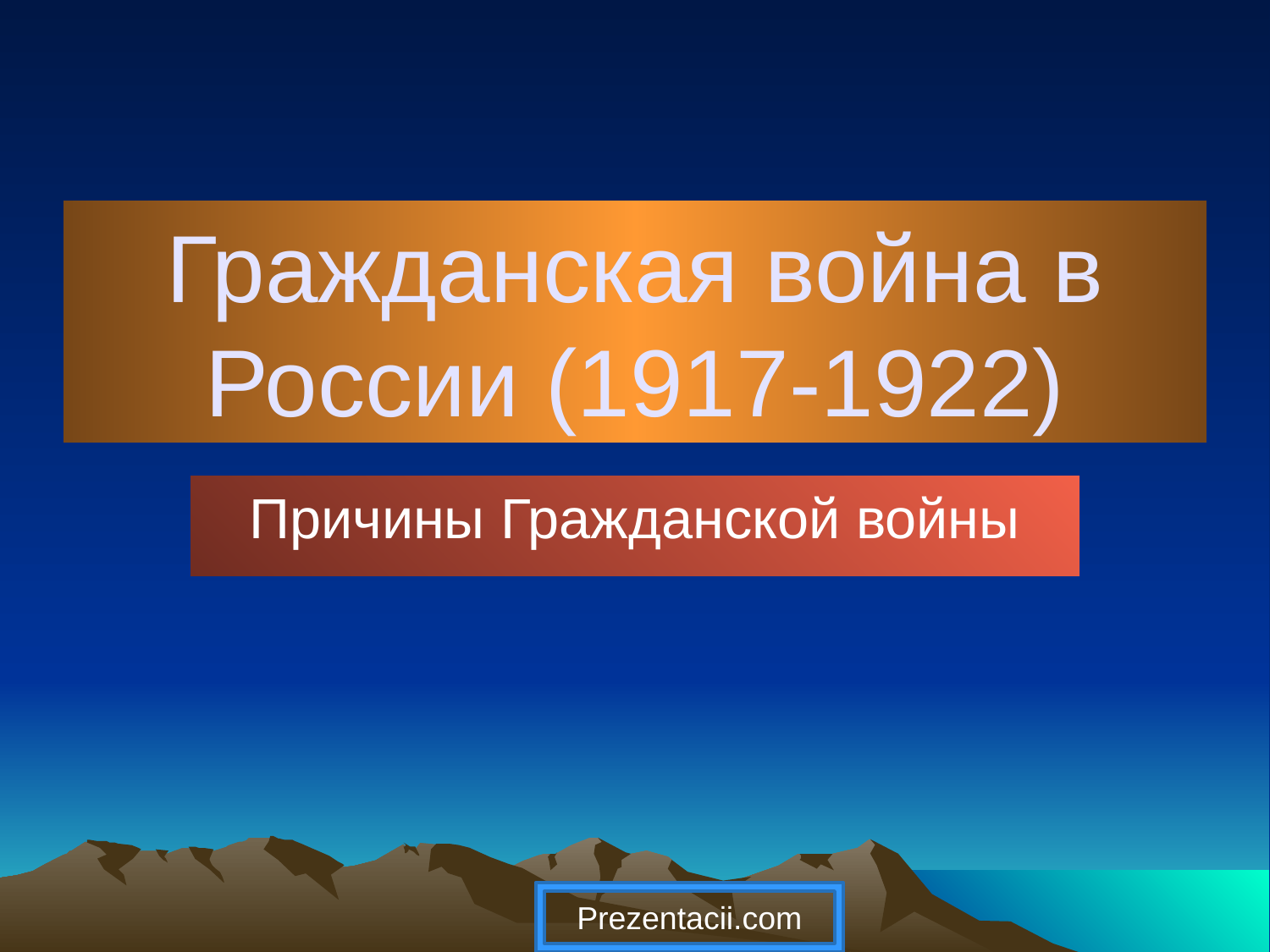

# Гражданская война в России (1917-1922)
Причины Гражданской войны
Prezentacii.com